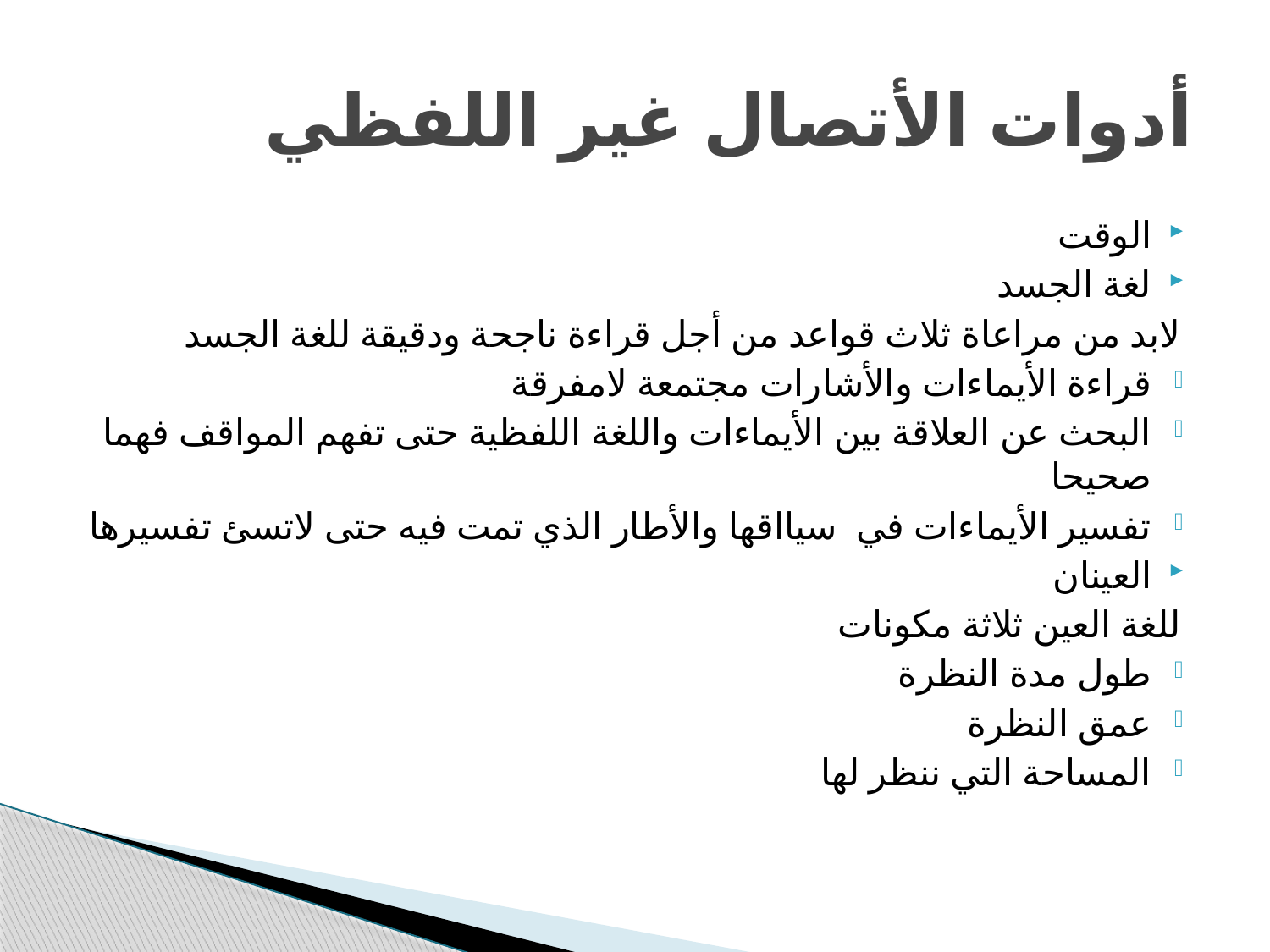

# أدوات الأتصال غير اللفظي
الوقت
لغة الجسد
لابد من مراعاة ثلاث قواعد من أجل قراءة ناجحة ودقيقة للغة الجسد
قراءة الأيماءات والأشارات مجتمعة لامفرقة
البحث عن العلاقة بين الأيماءات واللغة اللفظية حتى تفهم المواقف فهما صحيحا
تفسير الأيماءات في  سيااقها والأطار الذي تمت فيه حتى لاتسئ تفسيرها
العينان
للغة العين ثلاثة مكونات
طول مدة النظرة
عمق النظرة
المساحة التي ننظر لها